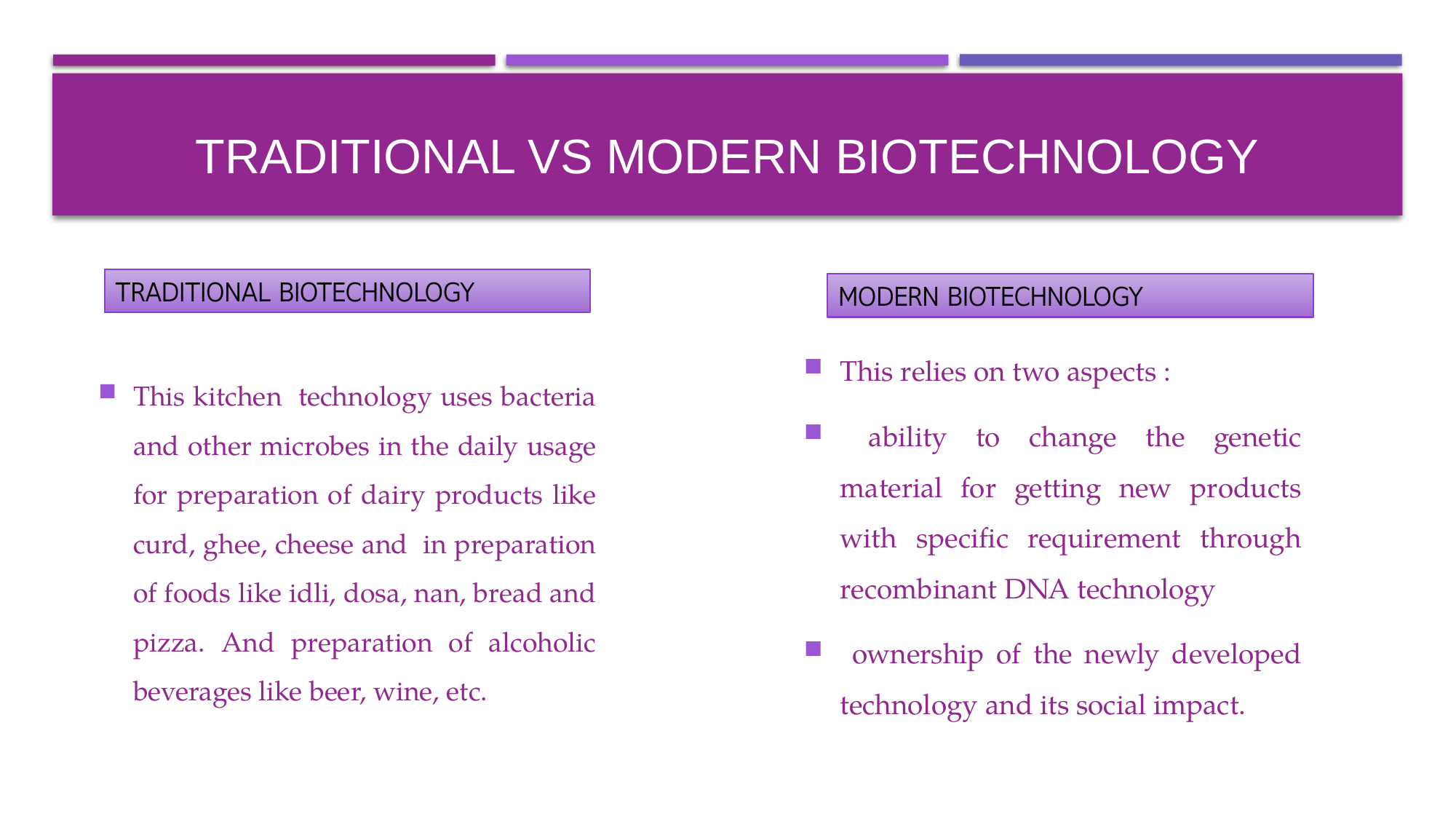

# Traditional vs modern biotechnology

TRADITIONAL BIOTECHNOLOGY
MODERN BIOTECHNOLOGY
This relies on two aspects :
 ability to change the genetic material for getting new products with specific requirement through recombinant DNA technology
 ownership of the newly developed technology and its social impact.
This kitchen  technology uses bacteria and other microbes in the daily usage for preparation of dairy products like curd, ghee, cheese and  in preparation of foods like idli, dosa, nan, bread and pizza. And preparation of alcoholic beverages like beer, wine, etc.